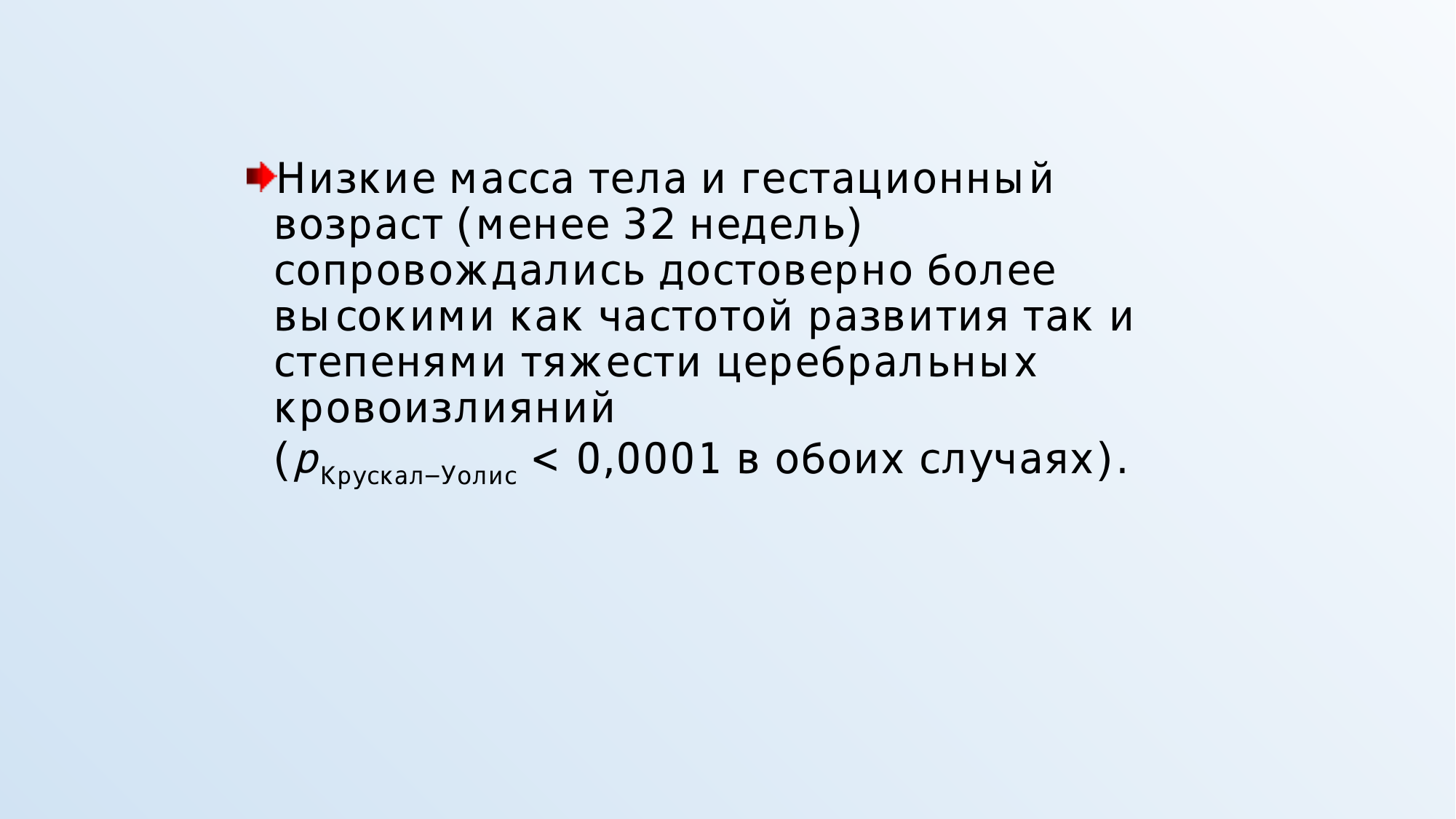

Низкие масса тела и гестационный возраст (менее 32 недель) сопровождались достоверно более высокими как частотой развития так и степенями тяжести церебральных кровоизлияний
(pКрускал–Уолис < 0,0001 в обоих случаях).